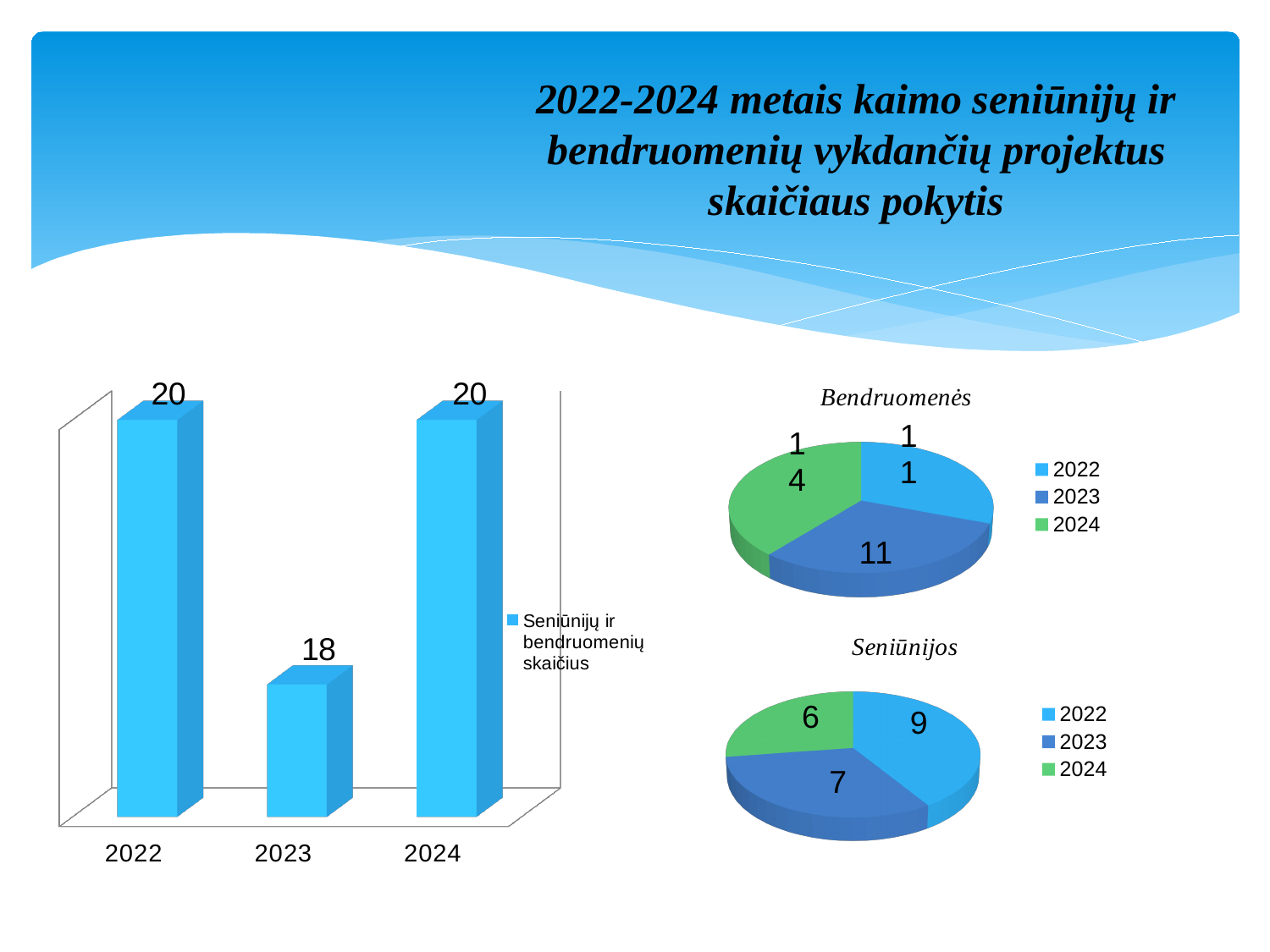

# 2022-2024 metais kaimo seniūnijų ir bendruomenių vykdančių projektus skaičiaus pokytis

[unsupported chart]

[unsupported chart]

[unsupported chart]